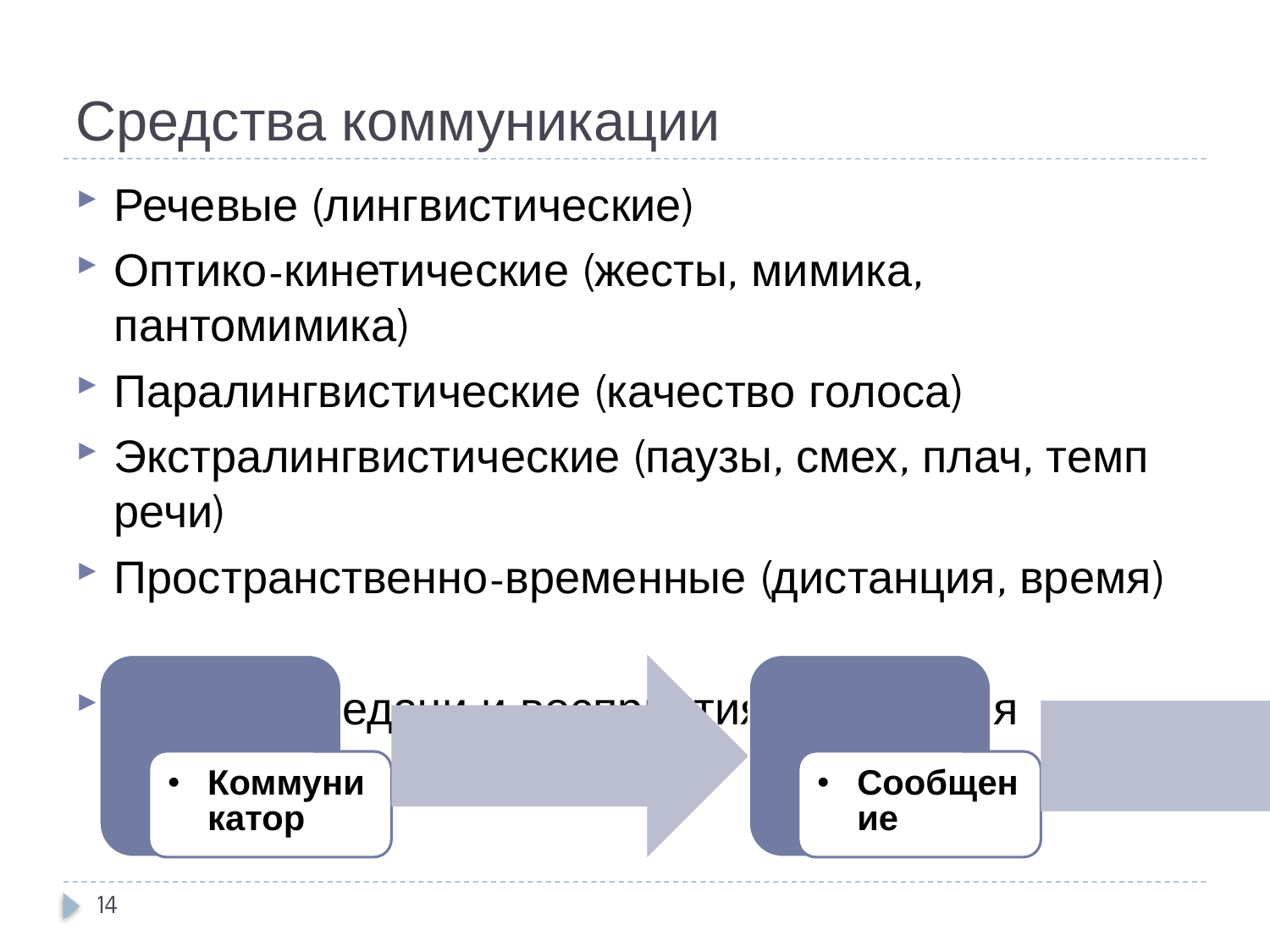

# Средства коммуникации
Речевые (лингвистические)
Оптико-кинетические (жесты, мимика, пантомимика)
Паралингвистические (качество голоса)
Экстралингвистические (паузы, смех, плач, темп речи)
Пространственно-временные (дистанция, время)

Схема передачи и восприятия сообщения
Коммуникатор
Сообщение
14